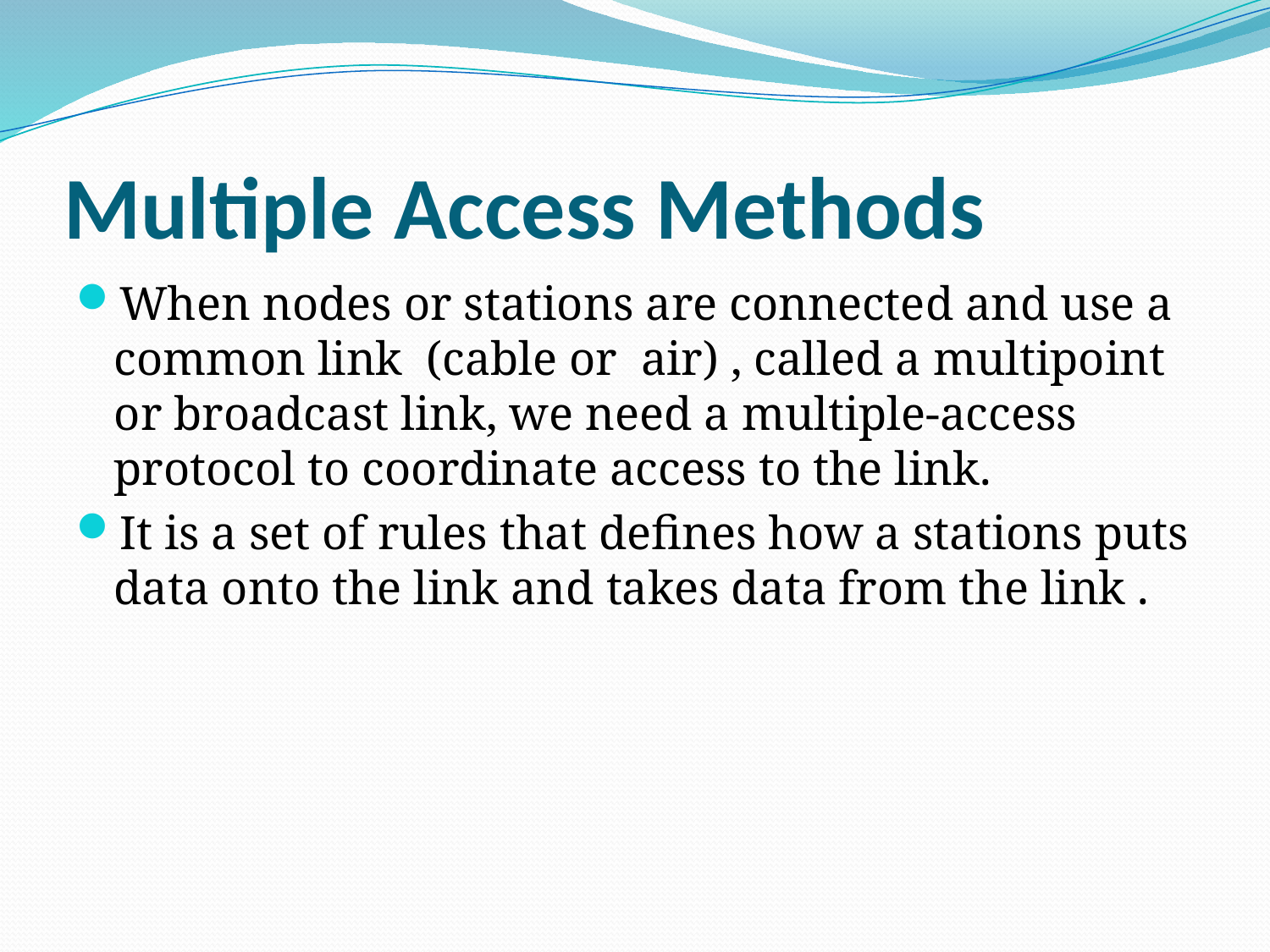

# Multiple Access Methods
When nodes or stations are connected and use a common link  (cable or  air) , called a multipoint or broadcast link, we need a multiple-access protocol to coordinate access to the link.
It is a set of rules that defines how a stations puts data onto the link and takes data from the link .